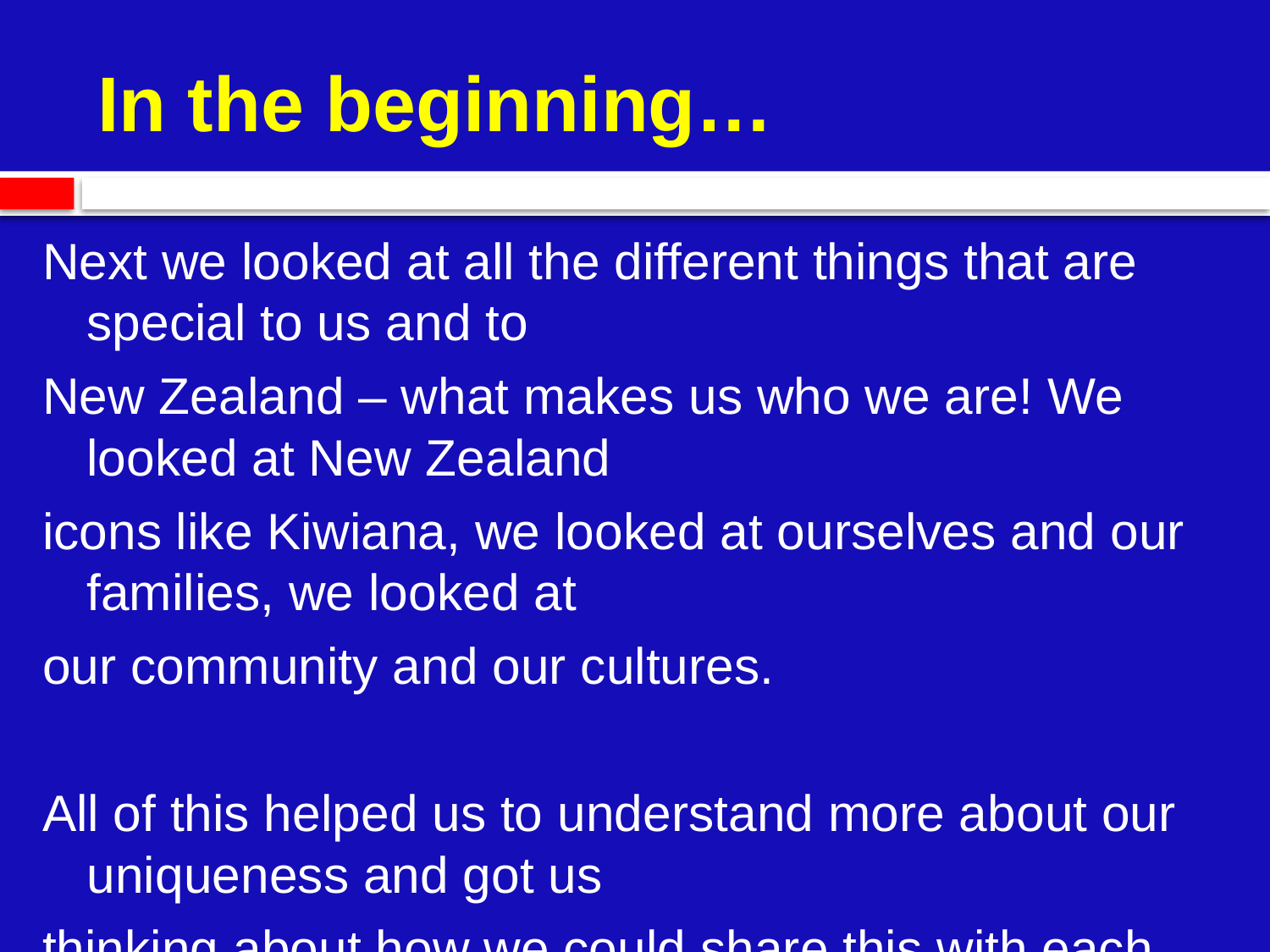

# In the beginning…
Next we looked at all the different things that are special to us and to
New Zealand – what makes us who we are! We looked at New Zealand
icons like Kiwiana, we looked at ourselves and our families, we looked at
our community and our cultures.

All of this helped us to understand more about our uniqueness and got us
thinking about how we could share this with each other and our
community…